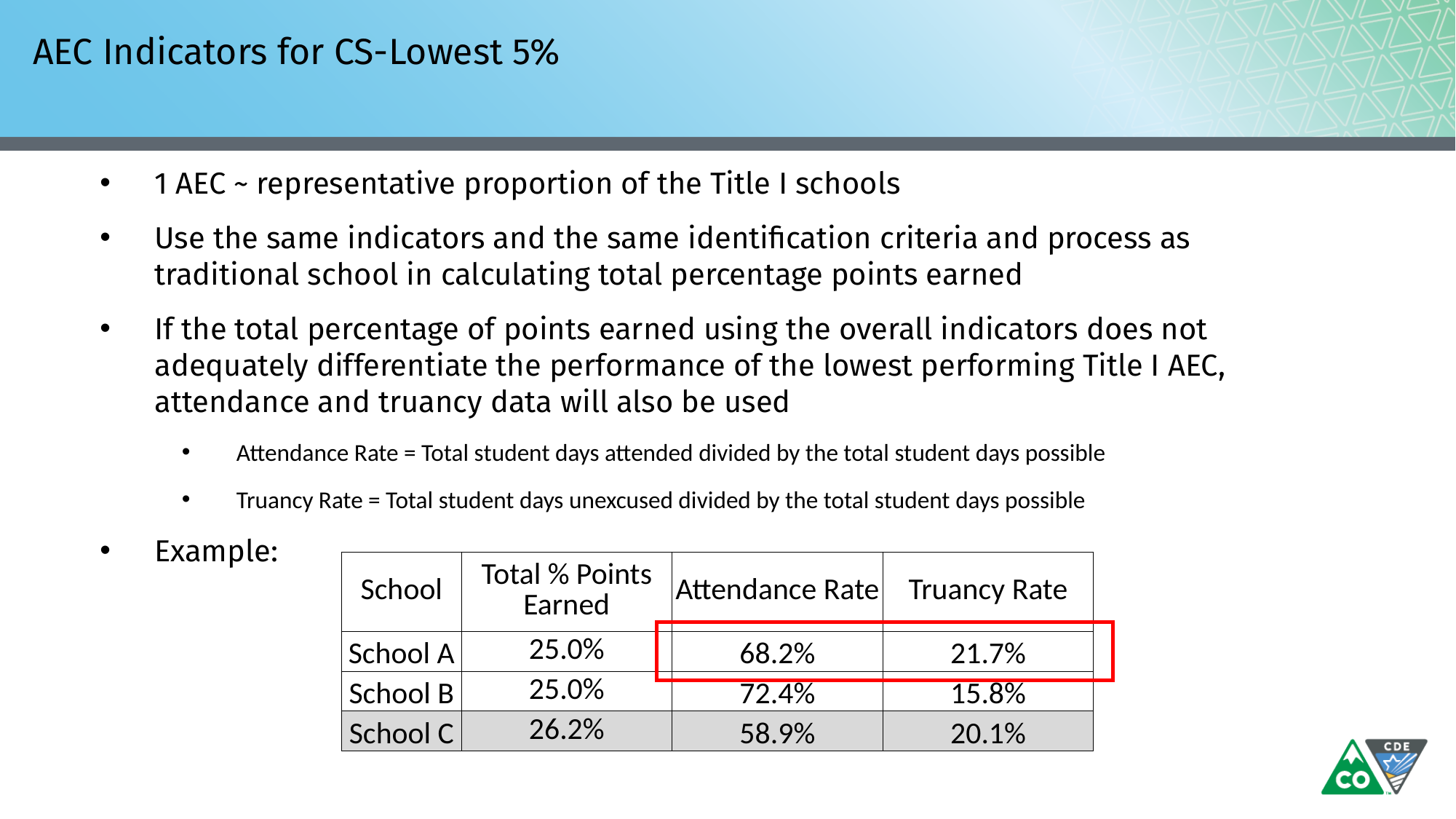

# AEC Indicators for CS-Lowest 5%
1 AEC ~ representative proportion of the Title I schools
Use the same indicators and the same identification criteria and process as traditional school in calculating total percentage points earned
If the total percentage of points earned using the overall indicators does not adequately differentiate the performance of the lowest performing Title I AEC, attendance and truancy data will also be used
Attendance Rate = Total student days attended divided by the total student days possible
Truancy Rate = Total student days unexcused divided by the total student days possible
Example:
| School | Total % Points Earned | Attendance Rate | Truancy Rate |
| --- | --- | --- | --- |
| School A | 25.0% | 68.2% | 21.7% |
| School B | 25.0% | 72.4% | 15.8% |
| School C | 26.2% | 58.9% | 20.1% |